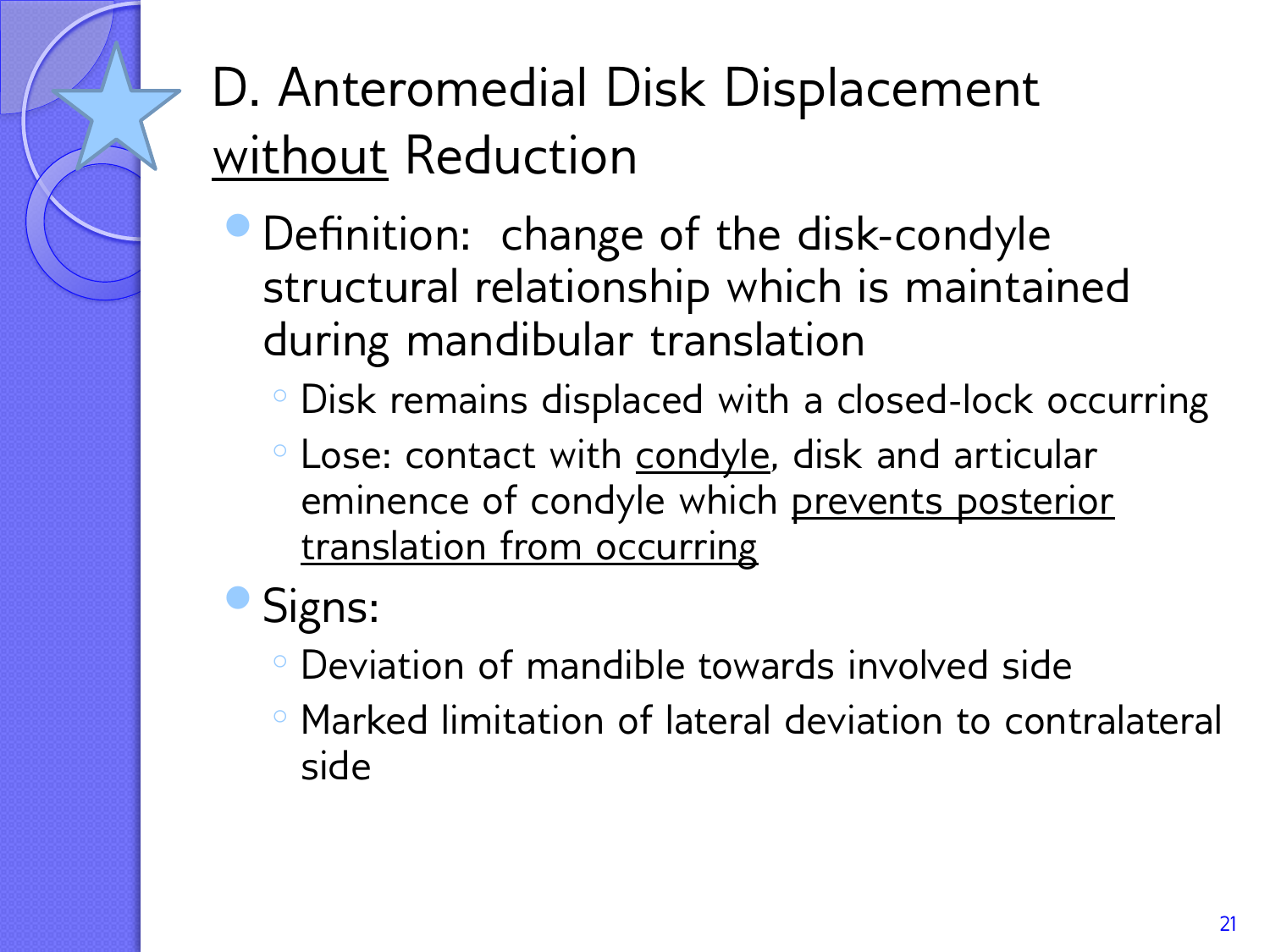

# D. Anteromedial Disk Displacement without Reduction

Definition:  change of the disk-condyle structural relationship which is maintained during mandibular translation
Disk remains displaced with a closed-lock occurring
Lose: contact with condyle, disk and articular eminence of condyle which prevents posterior translation from occurring
Signs:
Deviation of mandible towards involved side
Marked limitation of lateral deviation to contralateral side

21